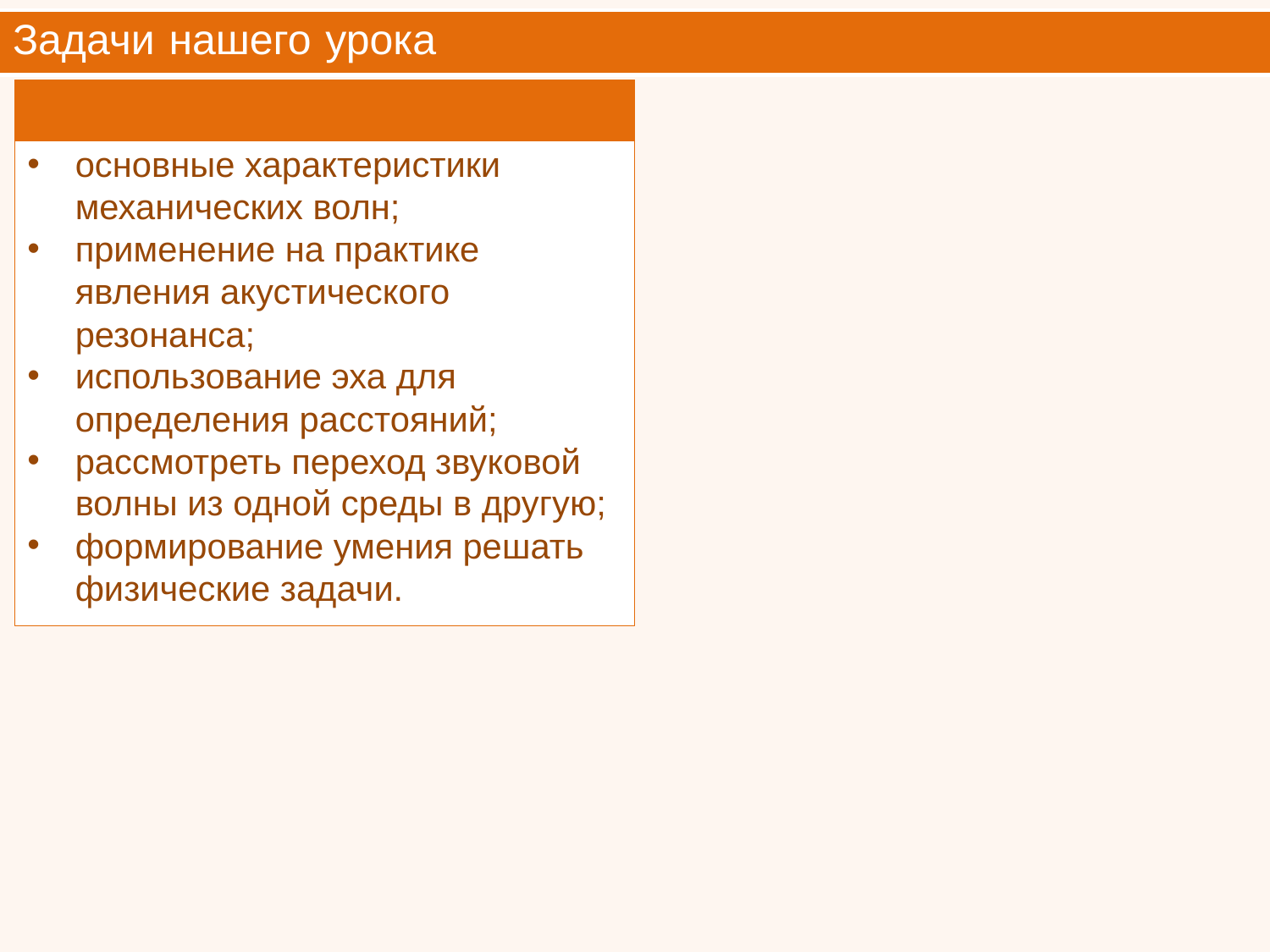

# Задачи нашего урока

основные характеристики механических волн;
применение на практике явления акустического резонанса;
использование эха для определения расстояний;
рассмотреть переход звуковой волны из одной среды в другую;
формирование умения решать физические задачи.